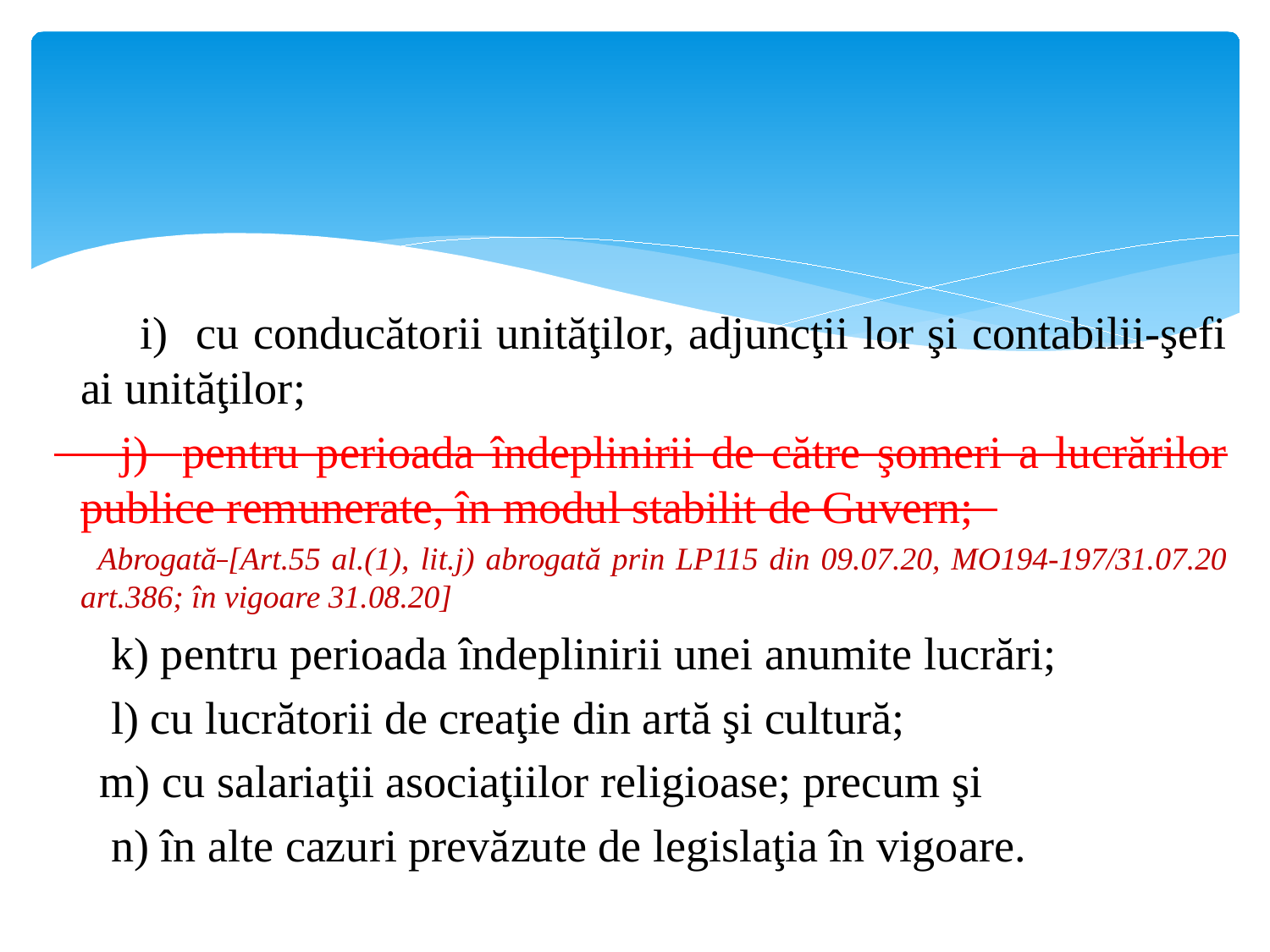

i)  cu conducătorii unităţilor, adjuncţii lor şi contabilii-şefi ai unităţilor;
     j)  pentru perioada îndeplinirii de către şomeri a lucrărilor publice remunerate, în modul stabilit de Guvern;
     Abrogată [Art.55 al.(1), lit.j) abrogată prin LP115 din 09.07.20, MO194-197/31.07.20 art.386; în vigoare 31.08.20]
      k) pentru perioada îndeplinirii unei anumite lucrări;
      l) cu lucrătorii de creaţie din artă şi cultură;
     m) cu salariaţii asociaţiilor religioase; precum şi
      n) în alte cazuri prevăzute de legislaţia în vigoare.